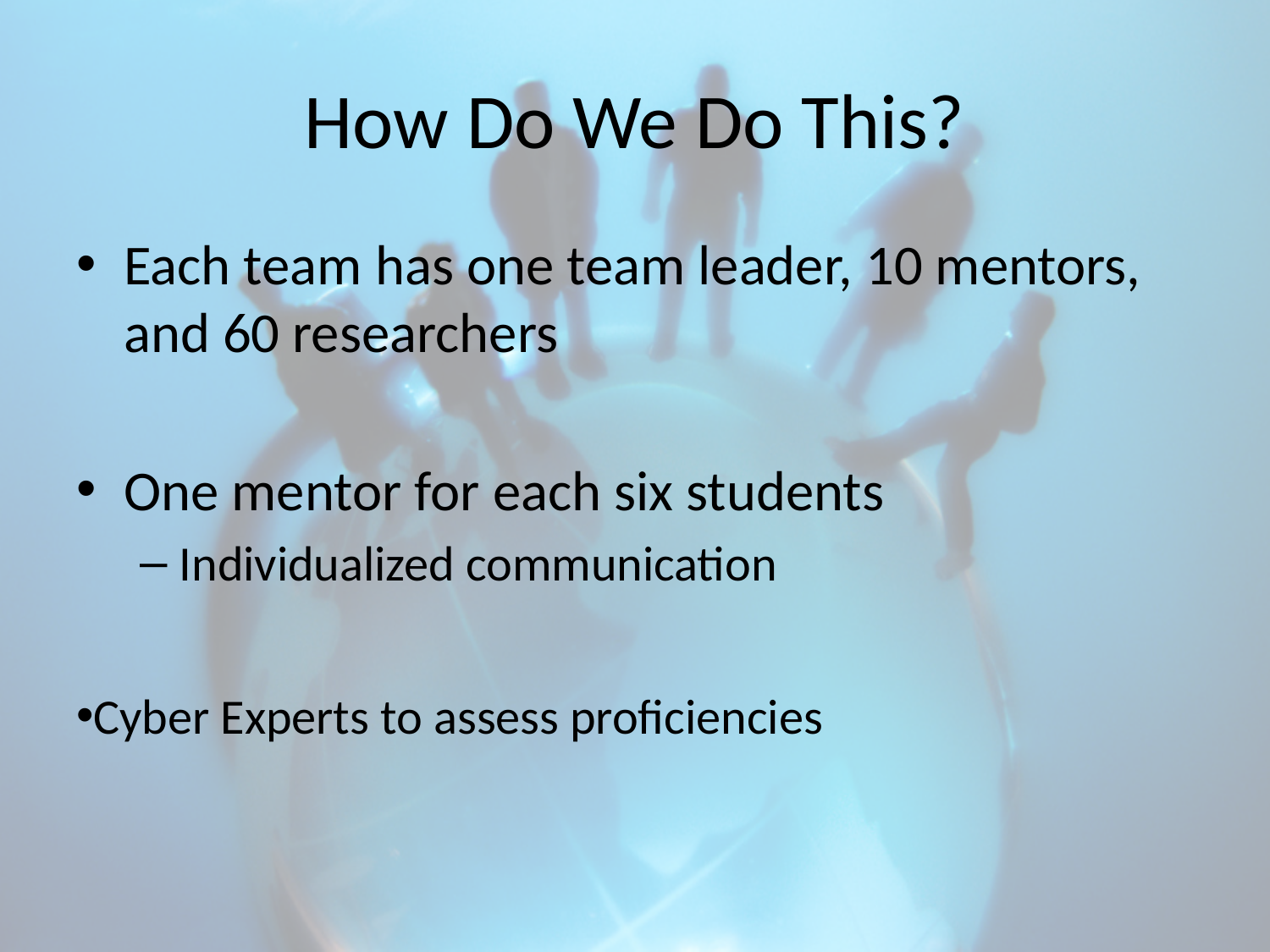

# How Do We Do This?
Each team has one team leader, 10 mentors, and 60 researchers

One mentor for each six students
Individualized communication

Cyber Experts to assess proficiencies